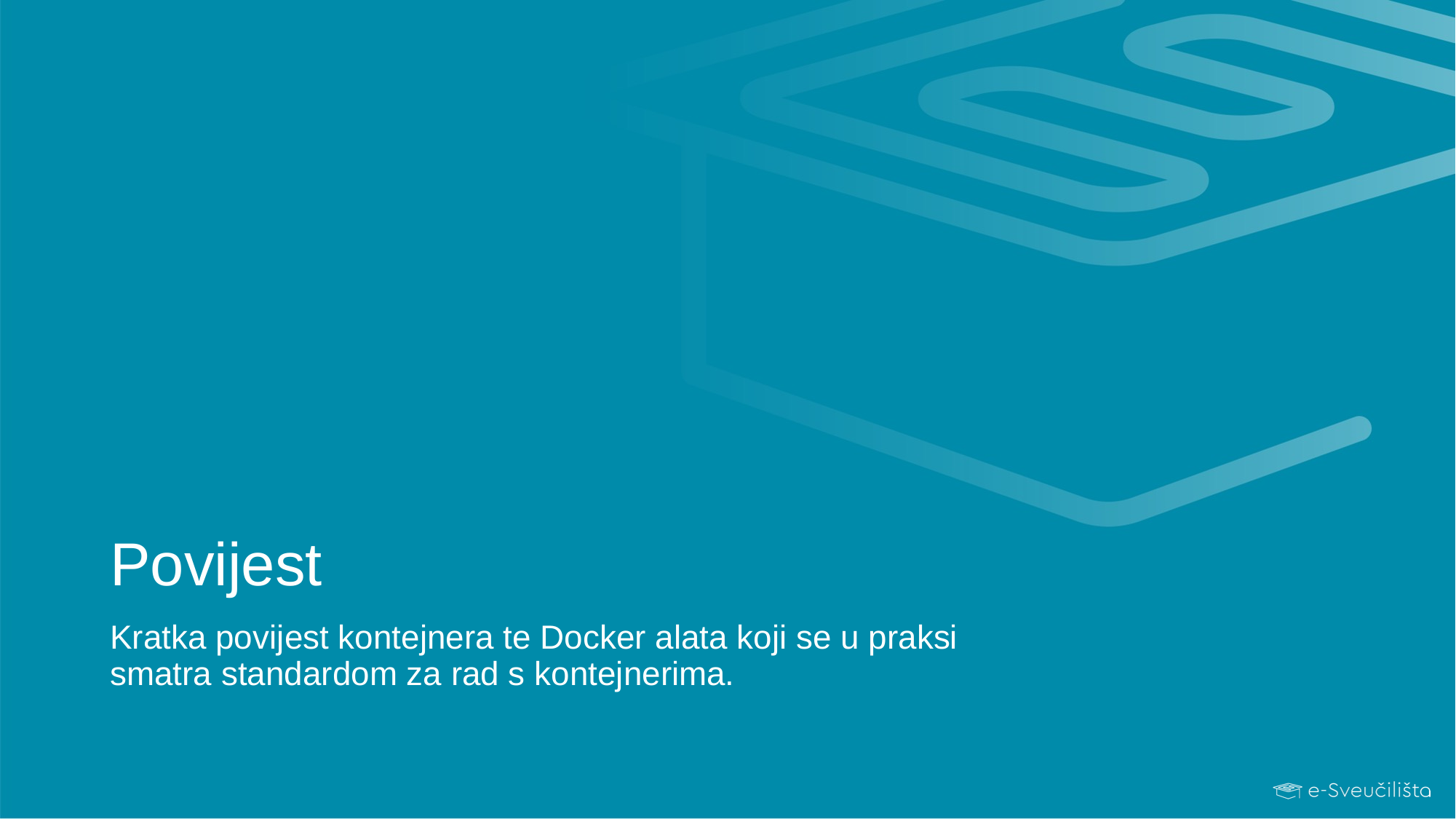

# Povijest
Kratka povijest kontejnera te Docker alata koji se u praksi smatra standardom za rad s kontejnerima.